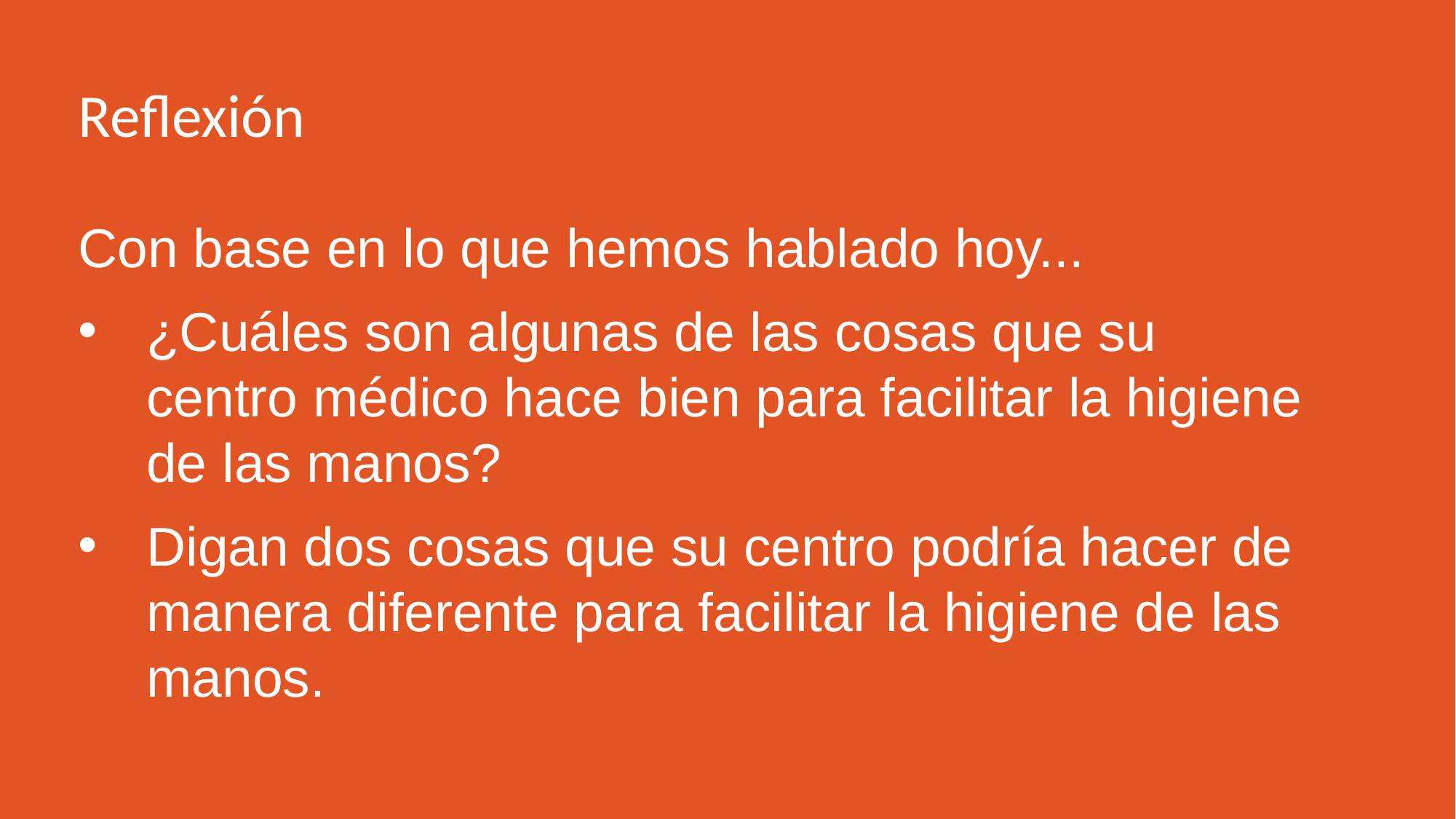

Reflexión
Con base en lo que hemos hablado hoy...
¿Cuáles son algunas de las cosas que su centro médico hace bien para facilitar la higiene de las manos?
Digan dos cosas que su centro podría hacer de manera diferente para facilitar la higiene de las manos.